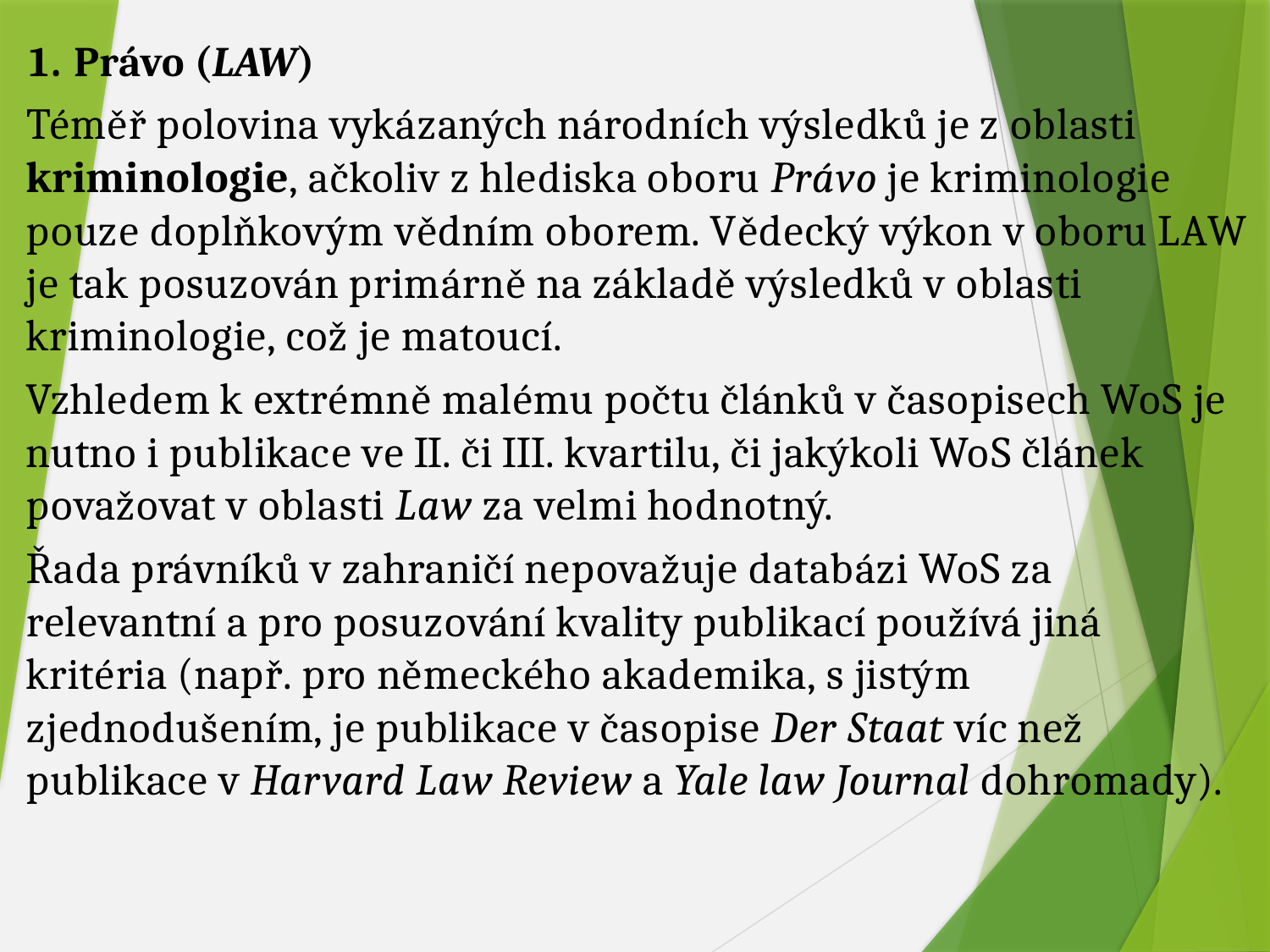

Právo (LAW)
Téměř polovina vykázaných národních výsledků je z oblasti kriminologie, ačkoliv z hlediska oboru Právo je kriminologie pouze doplňkovým vědním oborem. Vědecký výkon v oboru LAW je tak posuzován primárně na základě výsledků v oblasti kriminologie, což je matoucí.
Vzhledem k extrémně malému počtu článků v časopisech WoS je nutno i publikace ve II. či III. kvartilu, či jakýkoli WoS článek považovat v oblasti Law za velmi hodnotný.
Řada právníků v zahraničí nepovažuje databázi WoS za relevantní a pro posuzování kvality publikací používá jiná kritéria (např. pro německého akademika, s jistým zjednodušením, je publikace v časopise Der Staat víc než publikace v Harvard Law Review a Yale law Journal dohromady).